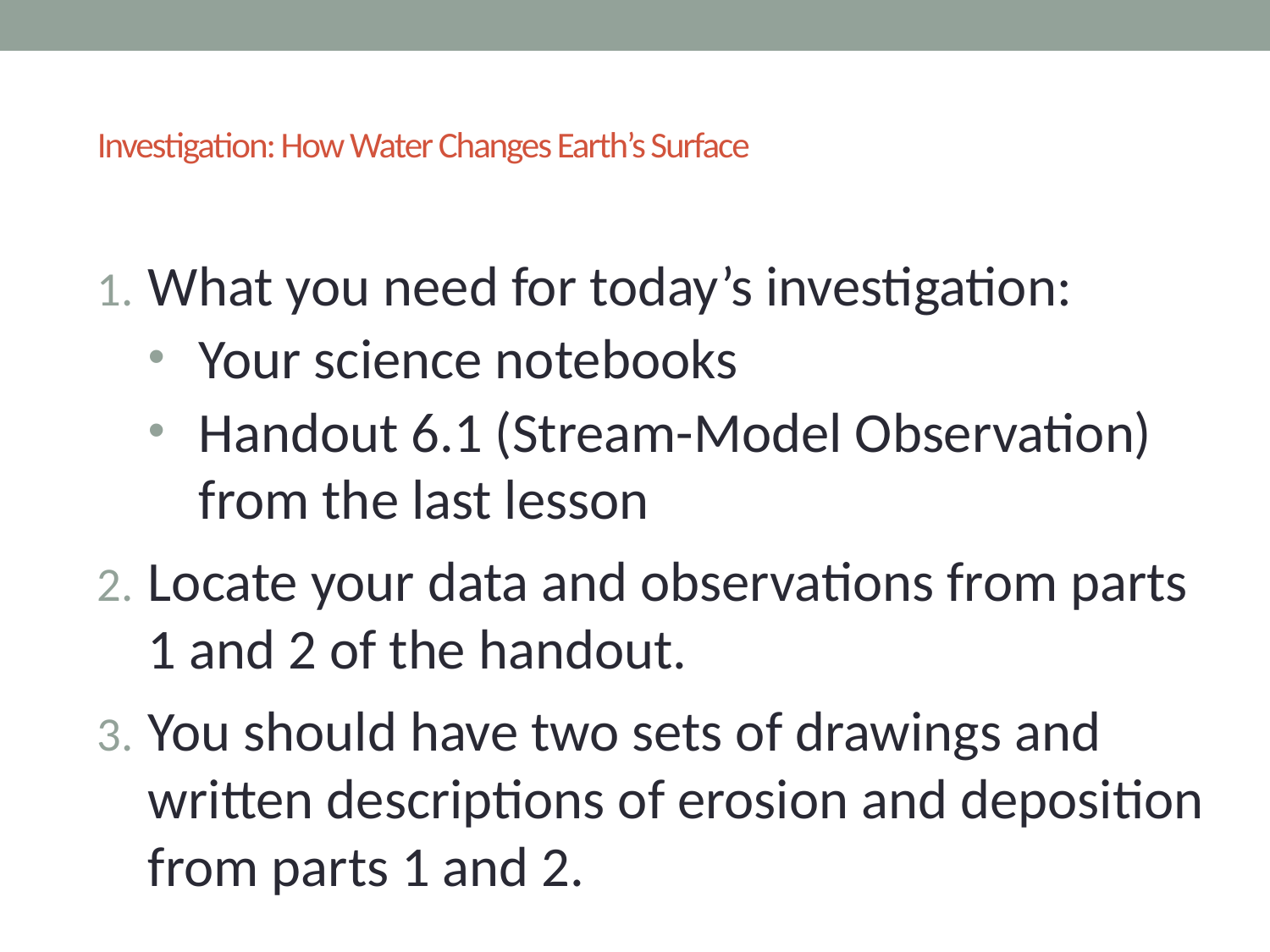

# Investigation: How Water Changes Earth’s Surface
What you need for today’s investigation:
Your science notebooks
Handout 6.1 (Stream-Model Observation) from the last lesson
Locate your data and observations from parts 1 and 2 of the handout.
You should have two sets of drawings and written descriptions of erosion and deposition from parts 1 and 2.